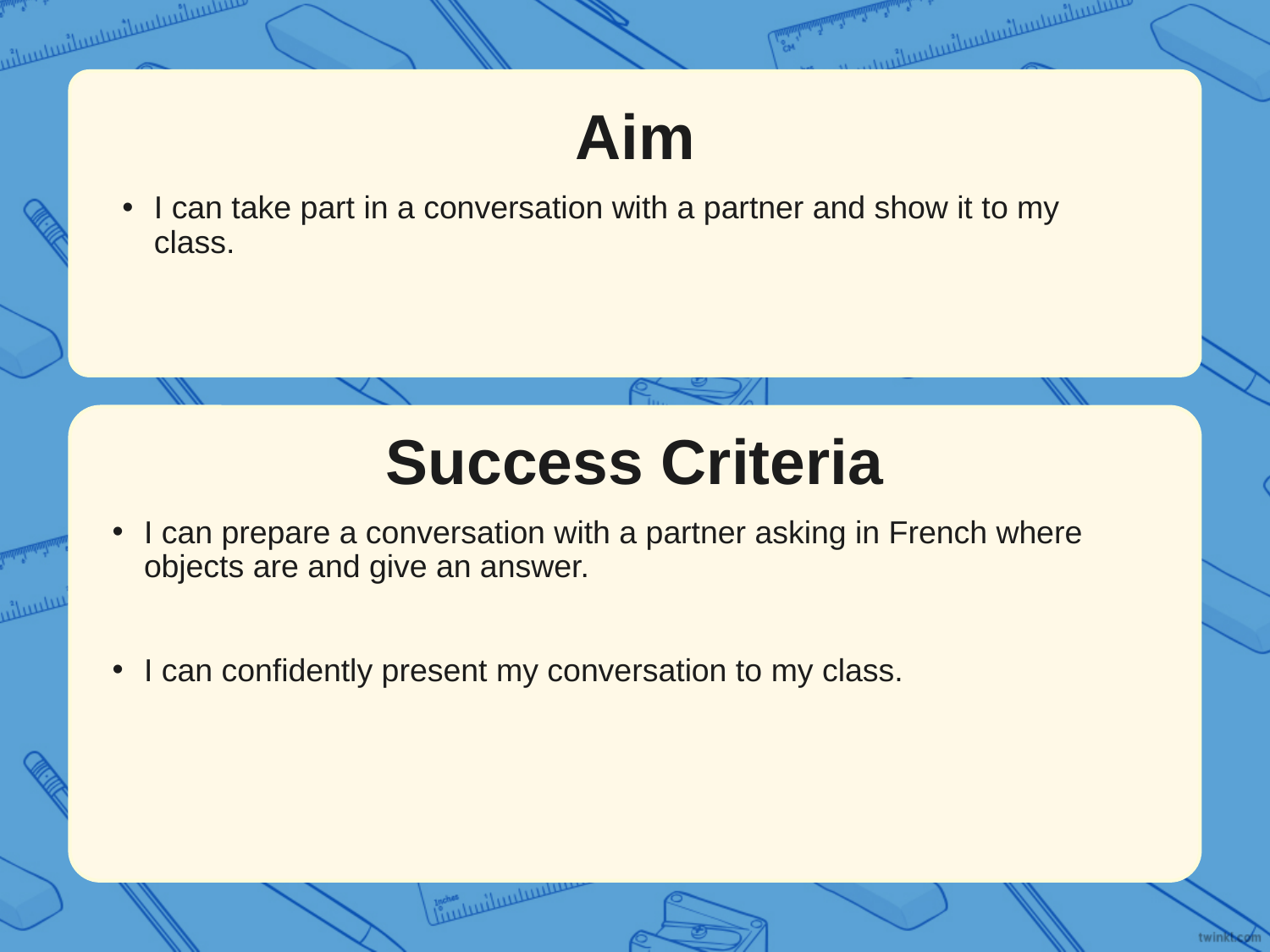

Aim
I can take part in a conversation with a partner and show it to my class.

Success Criteria
I can prepare a conversation with a partner asking in French where objects are and give an answer.

I can confidently present my conversation to my class.